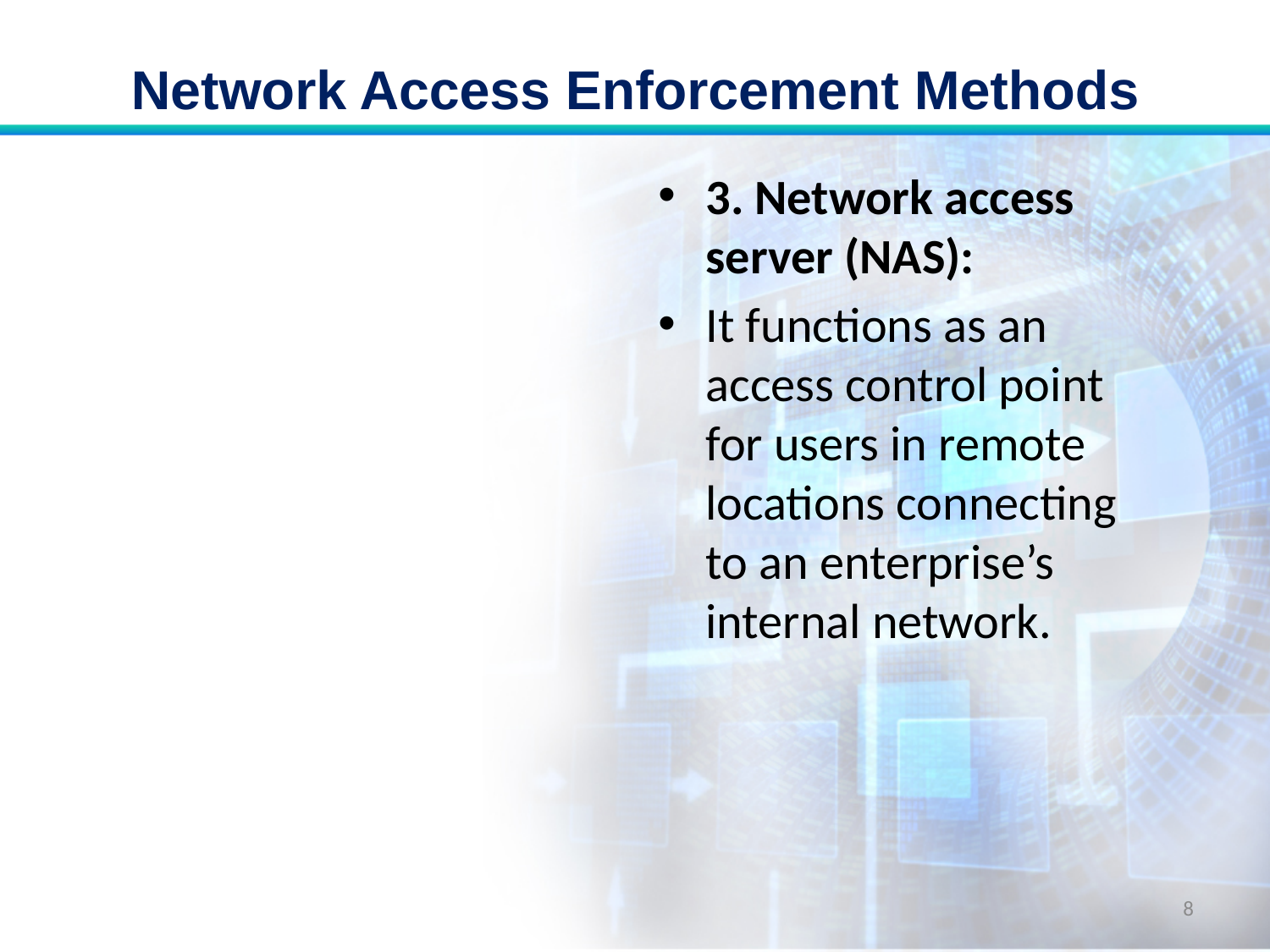

# Network Access Enforcement Methods
3. Network access server (NAS):
It functions as an access control point for users in remote locations connecting to an enterprise’s internal network.
8